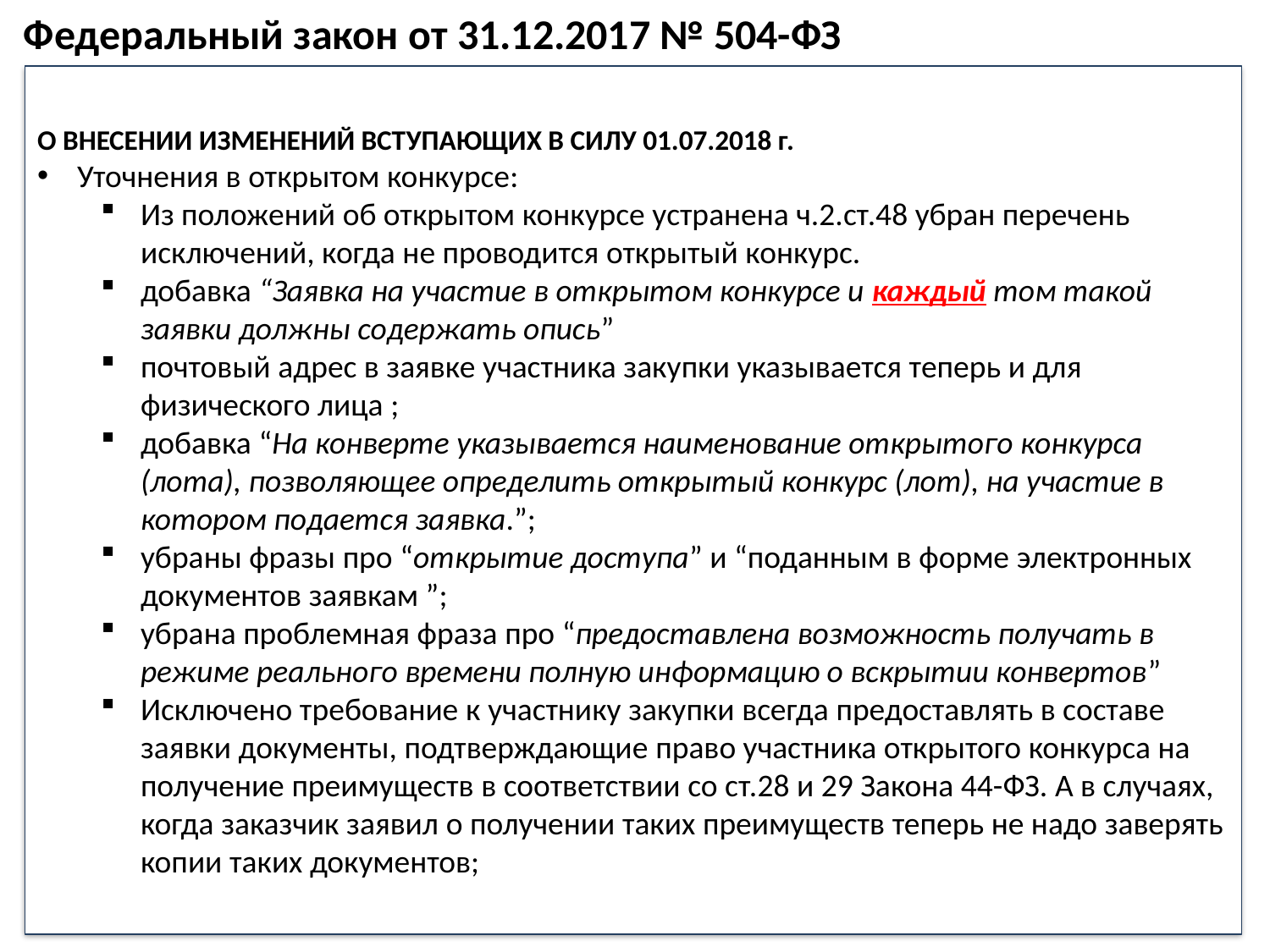

Федеральный закон от 31.12.2017 № 504-ФЗ
О ВНЕСЕНИИ ИЗМЕНЕНИЙ ВСТУПАЮЩИХ В СИЛУ 01.07.2018 г.
Уточнения в открытом конкурсе:
Из положений об открытом конкурсе устранена ч.2.ст.48 убран перечень исключений, когда не проводится открытый конкурс.
добавка “Заявка на участие в открытом конкурсе и каждый том такой заявки должны содержать опись”
почтовый адрес в заявке участника закупки указывается теперь и для физического лица ;
добавка “На конверте указывается наименование открытого конкурса (лота), позволяющее определить открытый конкурс (лот), на участие в котором подается заявка.”;
убраны фразы про “открытие доступа” и “поданным в форме электронных документов заявкам ”;
убрана проблемная фраза про “предоставлена возможность получать в режиме реального времени полную информацию о вскрытии конвертов”
Исключено требование к участнику закупки всегда предоставлять в составе заявки документы, подтверждающие право участника открытого конкурса на получение преимуществ в соответствии со ст.28 и 29 Закона 44-ФЗ. А в случаях, когда заказчик заявил о получении таких преимуществ теперь не надо заверять копии таких документов;
58